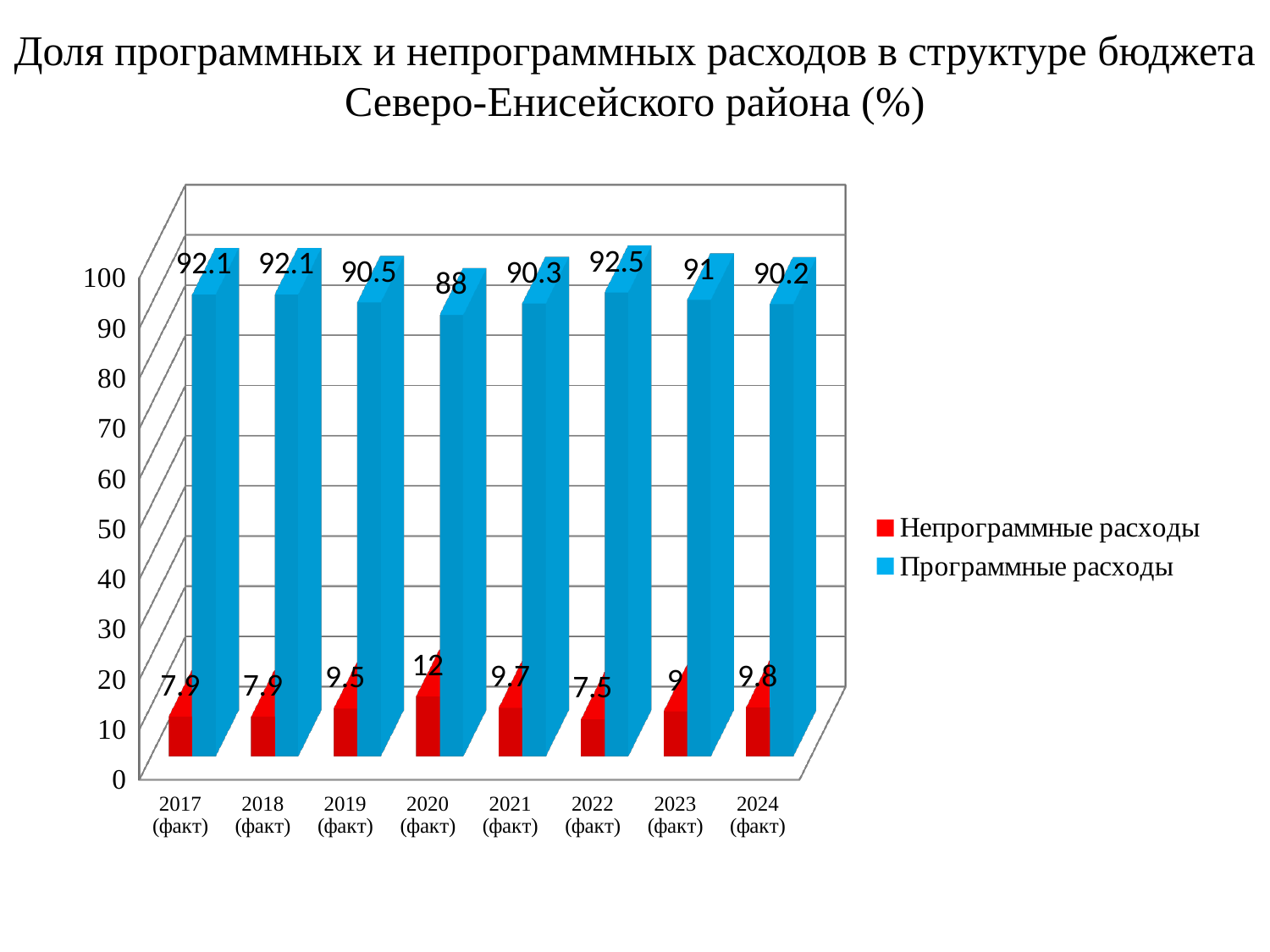

# Доля программных и непрограммных расходов в структуре бюджета Северо-Енисейского района (%)

[unsupported chart]